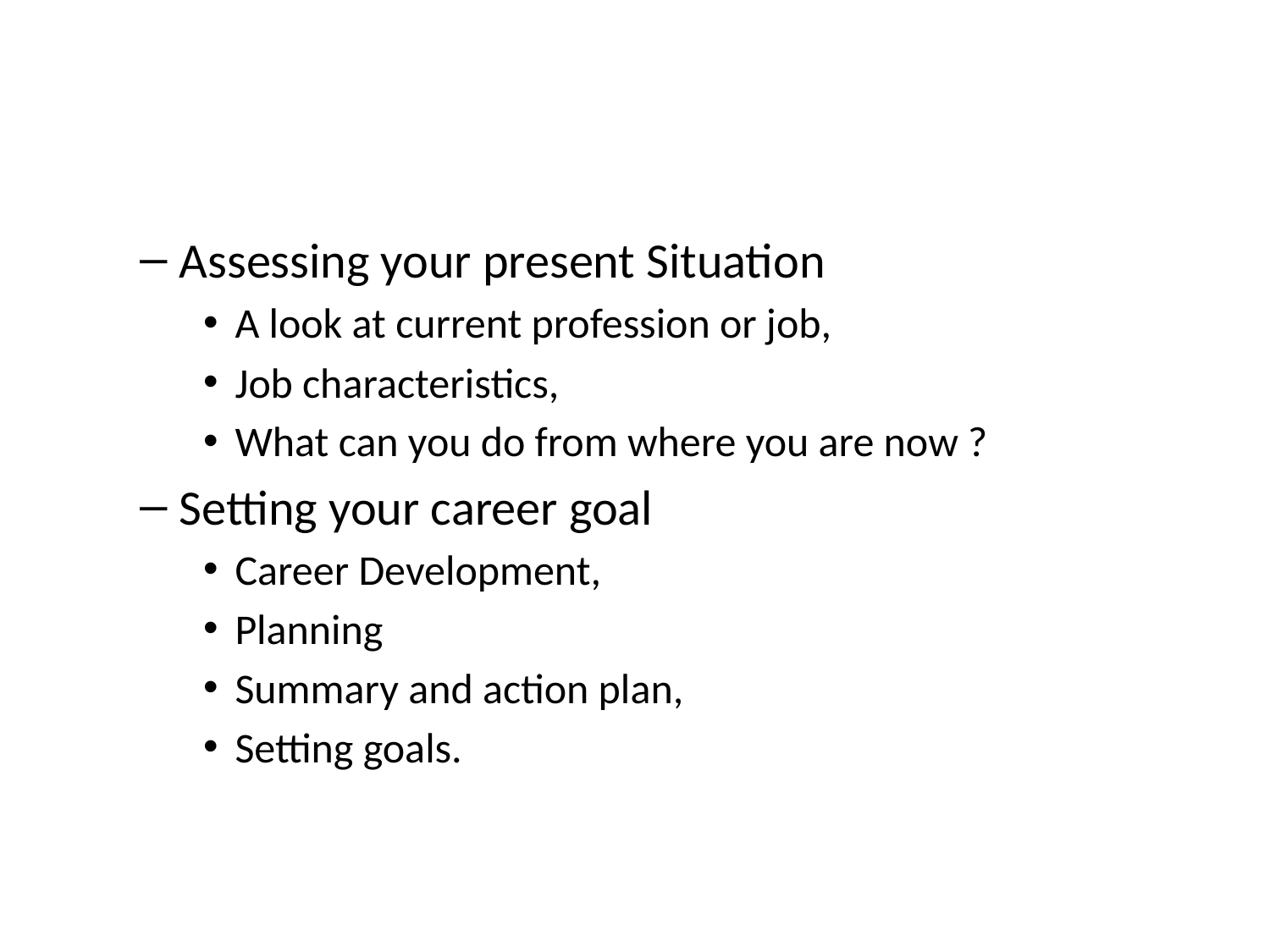

#
Assessing your present Situation
A look at current profession or job,
Job characteristics,
What can you do from where you are now ?
Setting your career goal
Career Development,
Planning
Summary and action plan,
Setting goals.